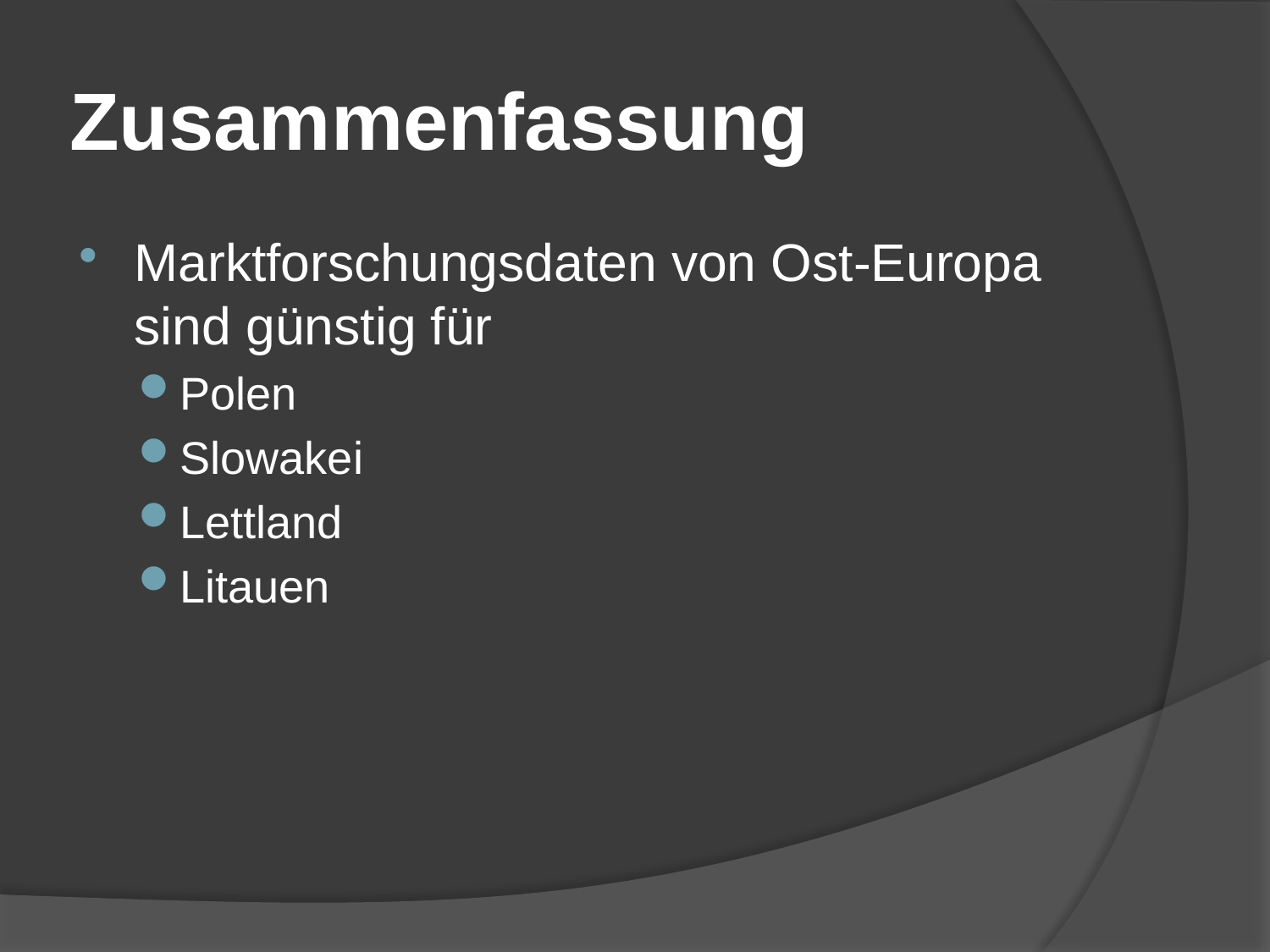

# Zusammenfassung
Marktforschungsdaten von Ost-Europa sind günstig für
Polen
Slowakei
Lettland
Litauen